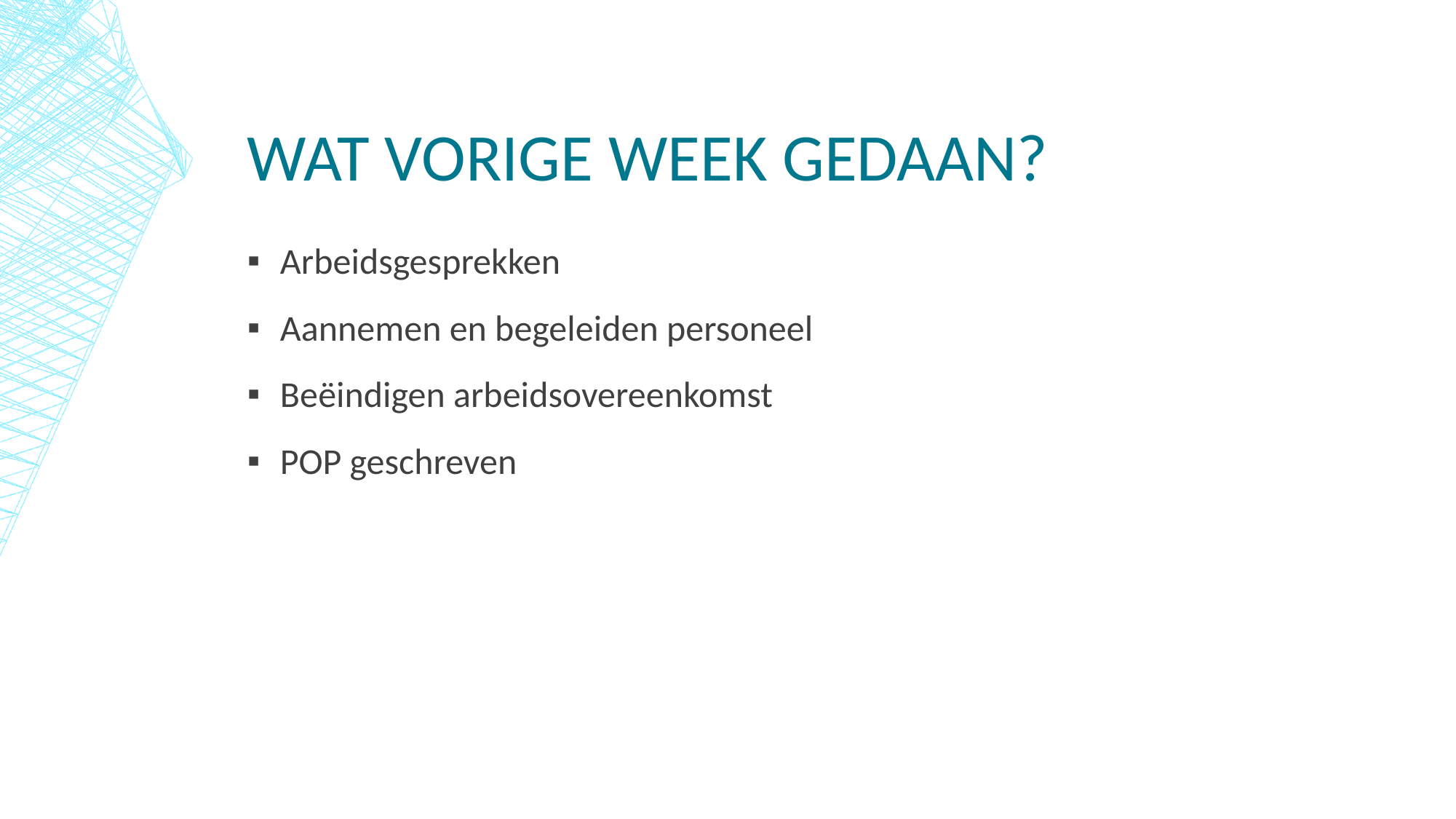

# Wat vorige week gedaan?
Arbeidsgesprekken
Aannemen en begeleiden personeel
Beëindigen arbeidsovereenkomst
POP geschreven